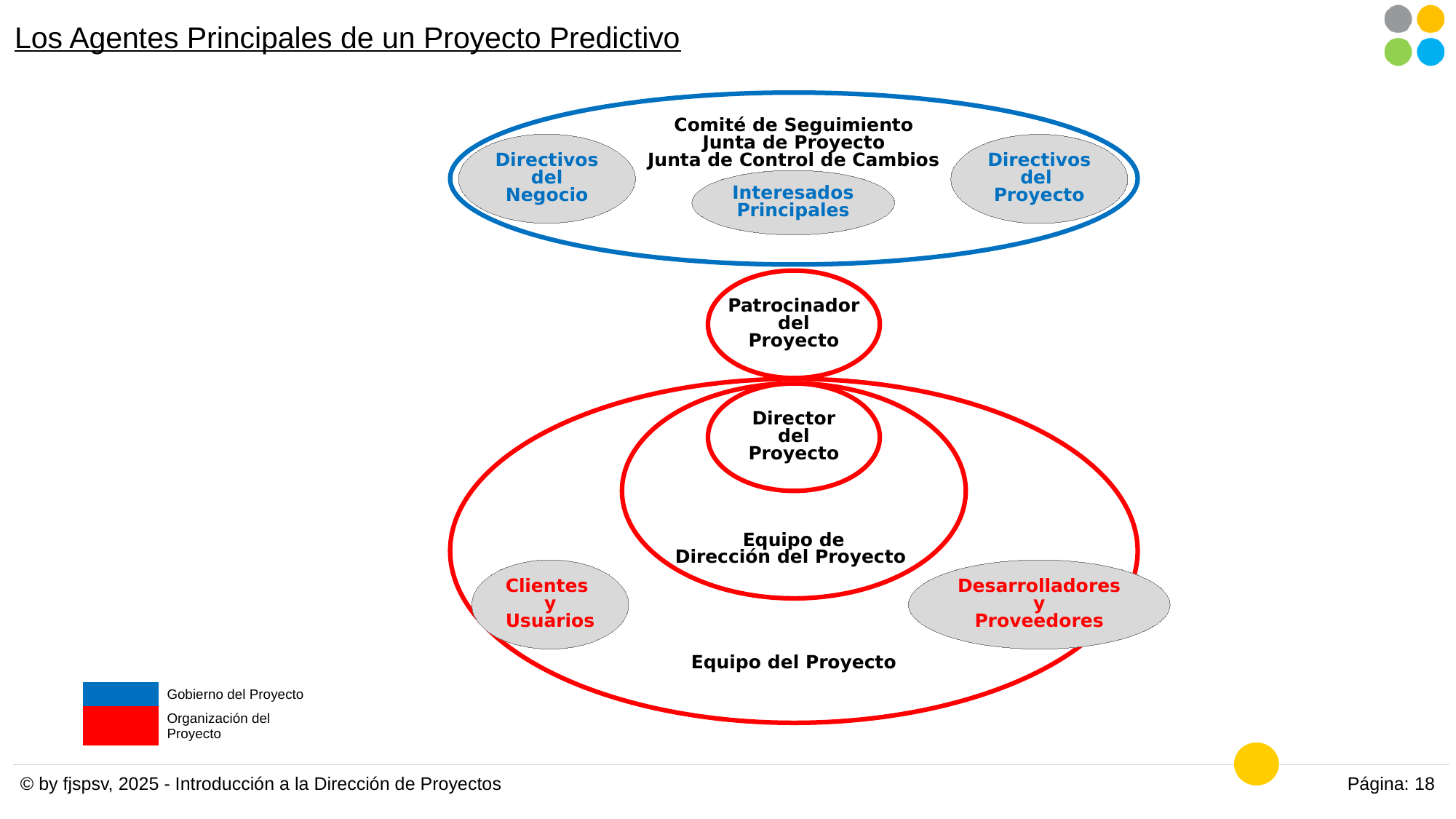

# Los Agentes Principales de un Proyecto Predictivo
Comité de Seguimiento
Junta de Proyecto
Junta de Control de Cambios
Directivos
del
Negocio
Directivos
del
Proyecto
Interesados
Principales
Patrocinador
del
Proyecto
Equipo del Proyecto
Equipo de
Dirección del Proyecto
Director
del
Proyecto
Clientes
y
Usuarios
Desarrolladores
y
Proveedores
|  | Gobierno del Proyecto |
| --- | --- |
|  | Organización del Proyecto |
© by fjspsv, 2025 - Introducción a la Dirección de Proyectos
Página: 18